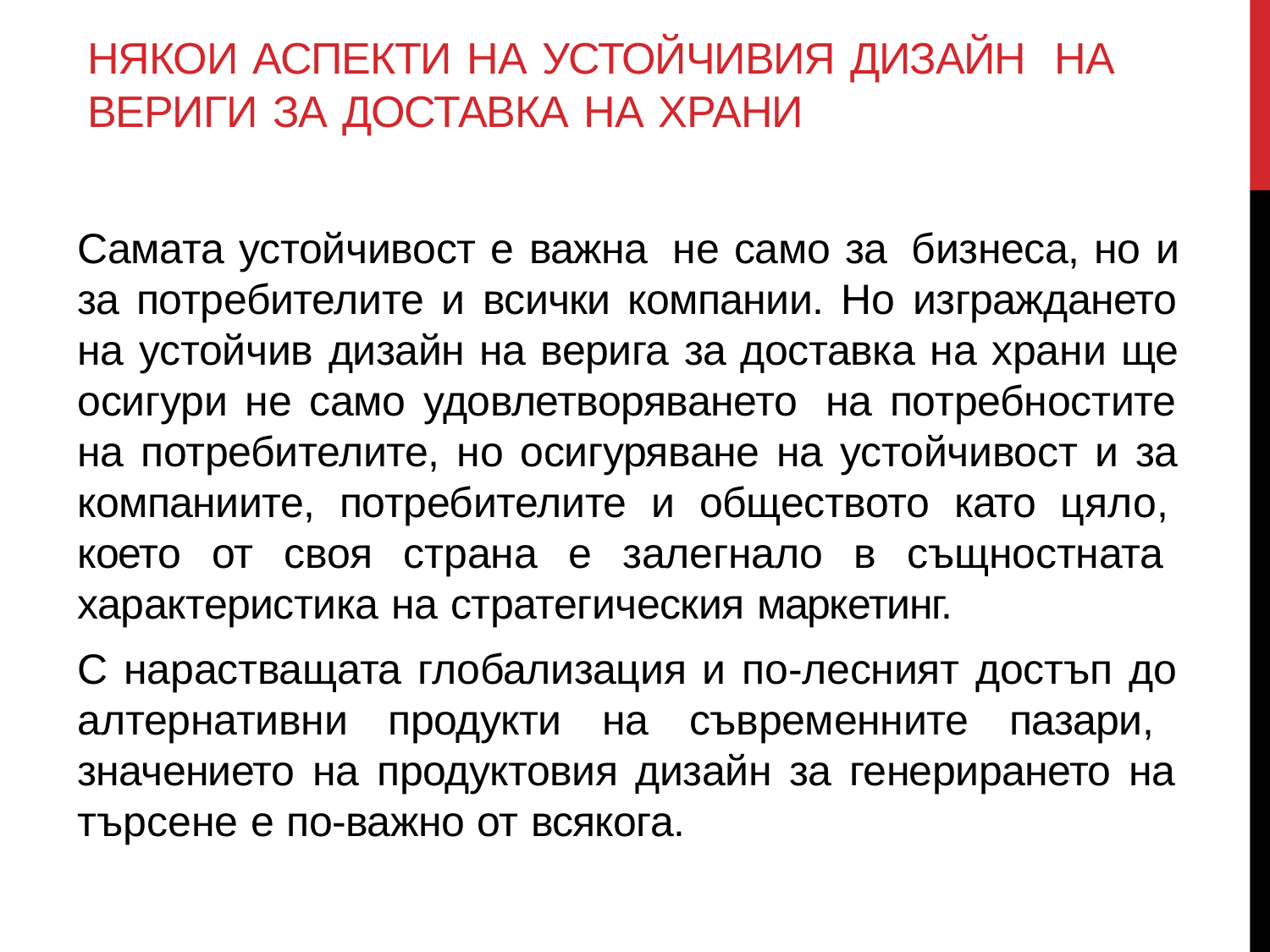

# НЯКОИ АСПЕКТИ НА УСТОЙЧИВИЯ ДИЗАЙН  НА ВЕРИГИ ЗА ДОСТАВКА НА ХРАНИ
Самата устойчивост е важна не само за бизнеса, но и  за потребителите и всички компании. Но изграждането  на устойчив дизайн на верига за доставка на храни ще  осигури не само удовлетворяването на потребностите  на потребителите, но осигуряване на устойчивост и за  компаниите, потребителите и обществото като цяло,  което от своя страна е залегнало в същностната  характеристика на стратегическия маркетинг.
С нарастващата глобализация и по-лесният достъп до  алтернативни продукти на съвременните пазари,  значението на продуктовия дизайн за генерирането на  търсене е по-важно от всякога.